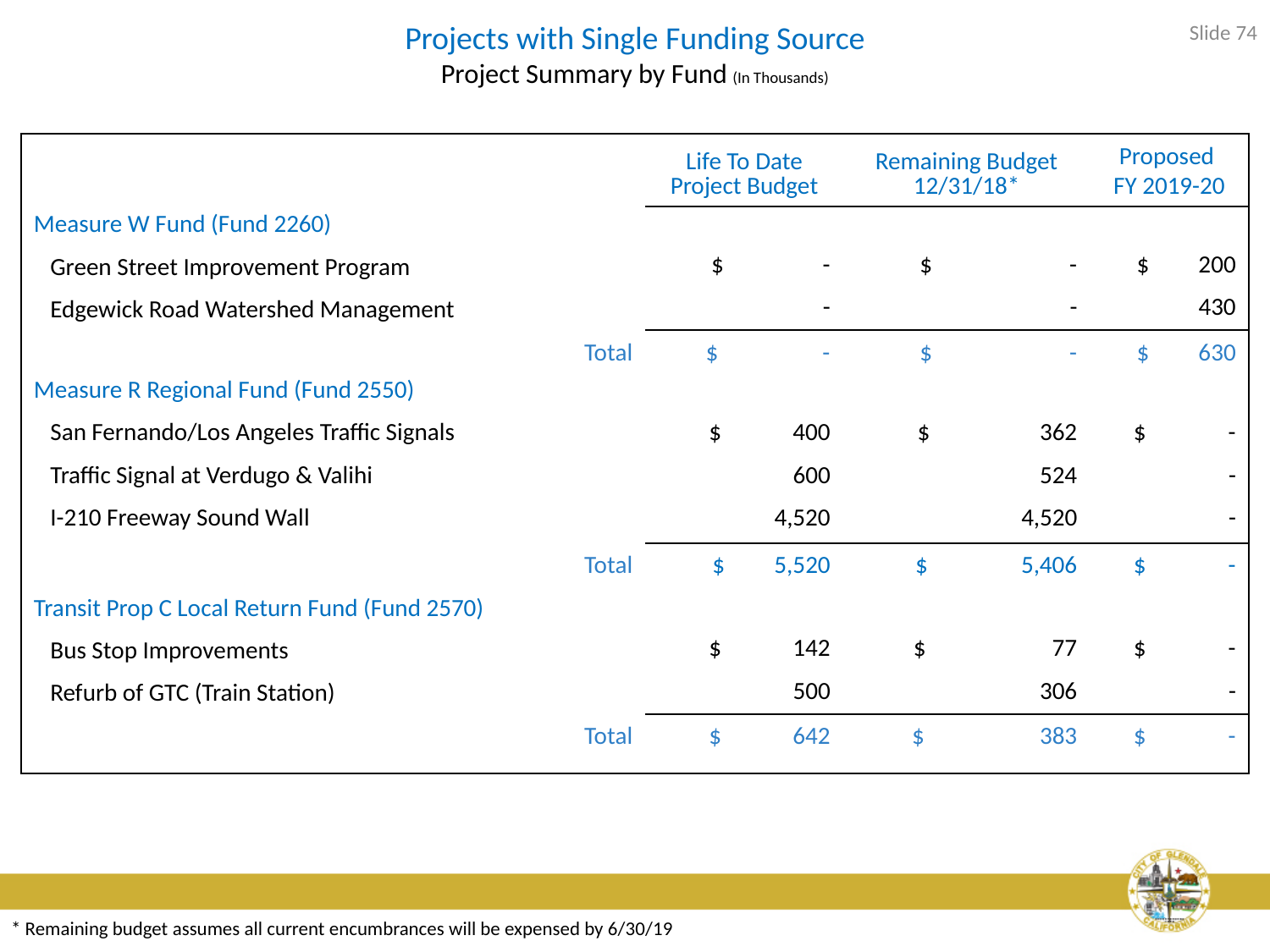

Slide 74
# Projects with Single Funding Source Project Summary by Fund (In Thousands)
|  | Life To Date Project Budget | Remaining Budget 12/31/18\* | Proposed FY 2019-20 |
| --- | --- | --- | --- |
| Measure W Fund (Fund 2260) |  |  |  |
| Green Street Improvement Program | $ - | $ - | $ 200 |
| Edgewick Road Watershed Management | - | - | 430 |
| Total | $ - | $ - | $ 630 |
| Measure R Regional Fund (Fund 2550) |  |  |  |
| San Fernando/Los Angeles Traffic Signals | $ 400 | $ 362 | $ - |
| Traffic Signal at Verdugo & Valihi | 600 | 524 | - |
| I-210 Freeway Sound Wall | 4,520 | 4,520 | - |
| Total | $ 5,520 | $ 5,406 | $ - |
| Transit Prop C Local Return Fund (Fund 2570) |  |  |  |
| Bus Stop Improvements | $ 142 | $ 77 | $ - |
| Refurb of GTC (Train Station) | 500 | 306 | - |
| Total | $ 642 | $ 383 | $ - |
|  |  |  |  |
* Remaining budget assumes all current encumbrances will be expensed by 6/30/19